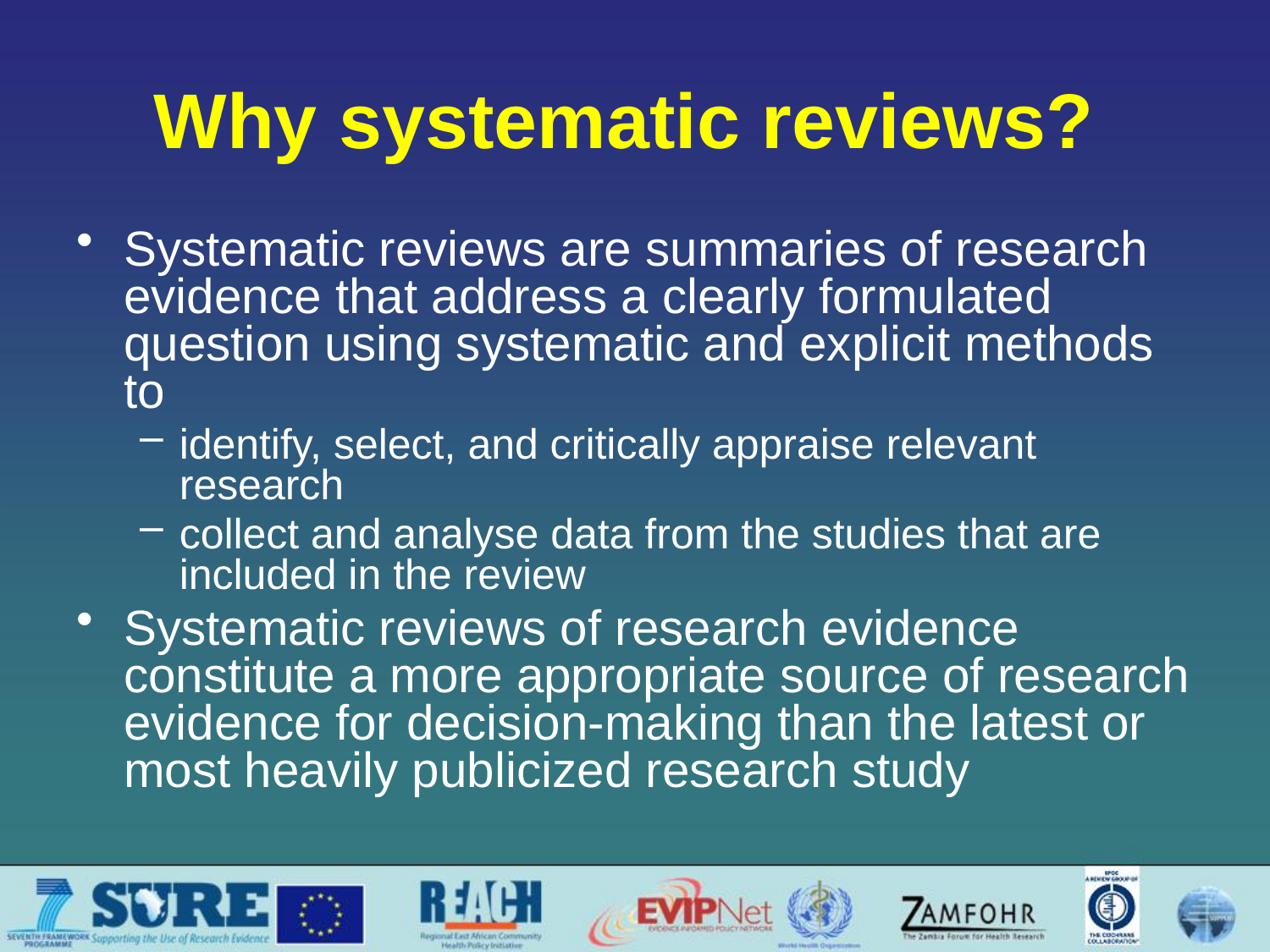

# Why systematic reviews?
Systematic reviews are summaries of research evidence that address a clearly formulated question using systematic and explicit methods to
identify, select, and critically appraise relevant research
collect and analyse data from the studies that are included in the review
Systematic reviews of research evidence constitute a more appropriate source of research evidence for decision-making than the latest or most heavily publicized research study